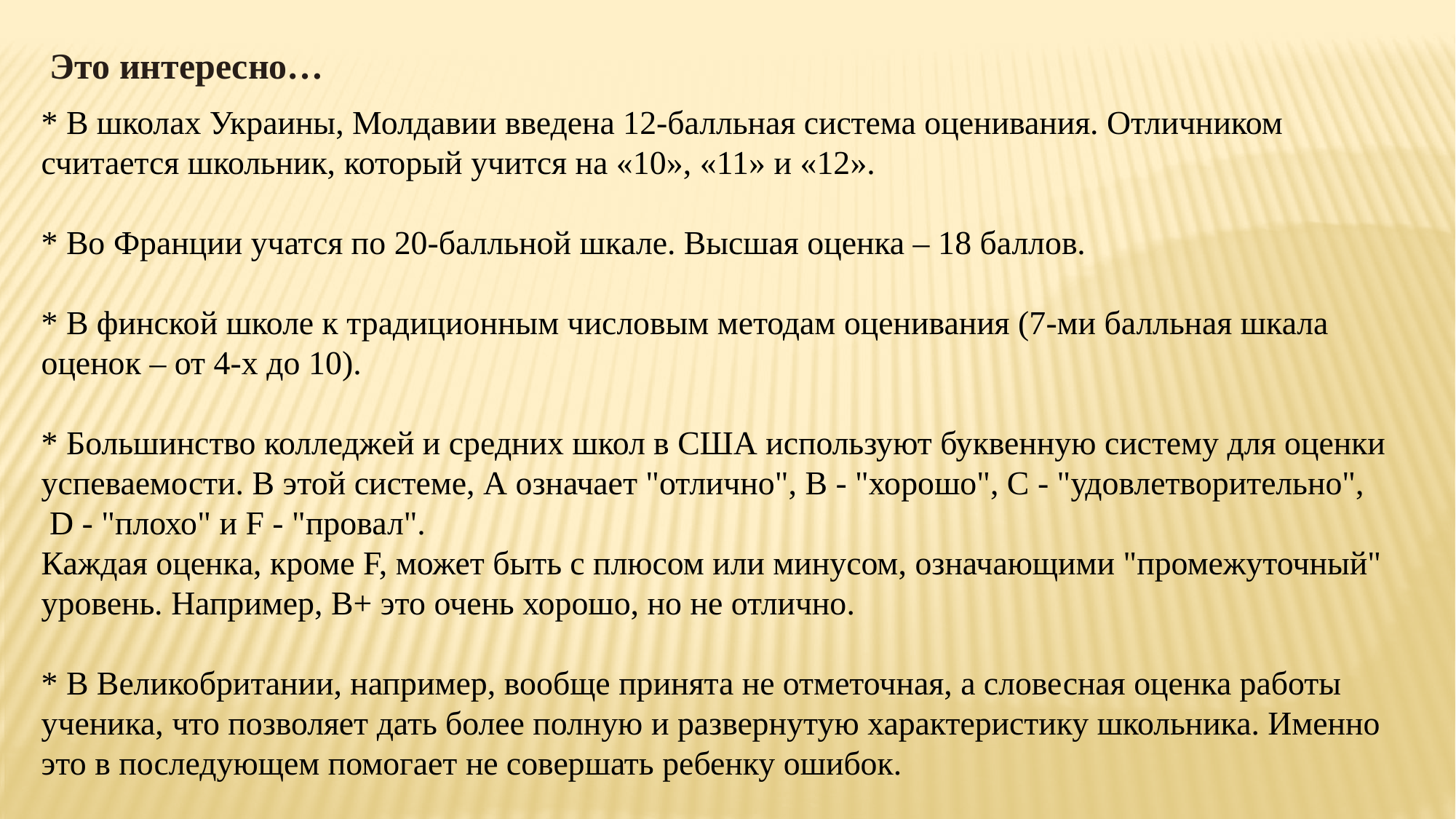

Это интересно…
* В школах Украины, Молдавии введена 12-балльная система оценивания. Отличником считается школьник, который учится на «10», «11» и «12».

* Во Франции учатся по 20-балльной шкале. Высшая оценка – 18 баллов.

* В финской школе к традиционным числовым методам оценивания (7-ми балльная шкала оценок – от 4-х до 10).

* Большинство колледжей и средних школ в США используют буквенную систему для оценки успеваемости. В этой системе, А означает "отлично", B - "хорошо", C - "удовлетворительно",
 D - "плохо" и F - "провал".
Каждая оценка, кроме F, может быть с плюсом или минусом, означающими "промежуточный" уровень. Например, B+ это очень хорошо, но не отлично.

* В Великобритании, например, вообще принята не отметочная, а словесная оценка работы ученика, что позволяет дать более полную и развернутую характеристику школьника. Именно это в последующем помогает не совершать ребенку ошибок.